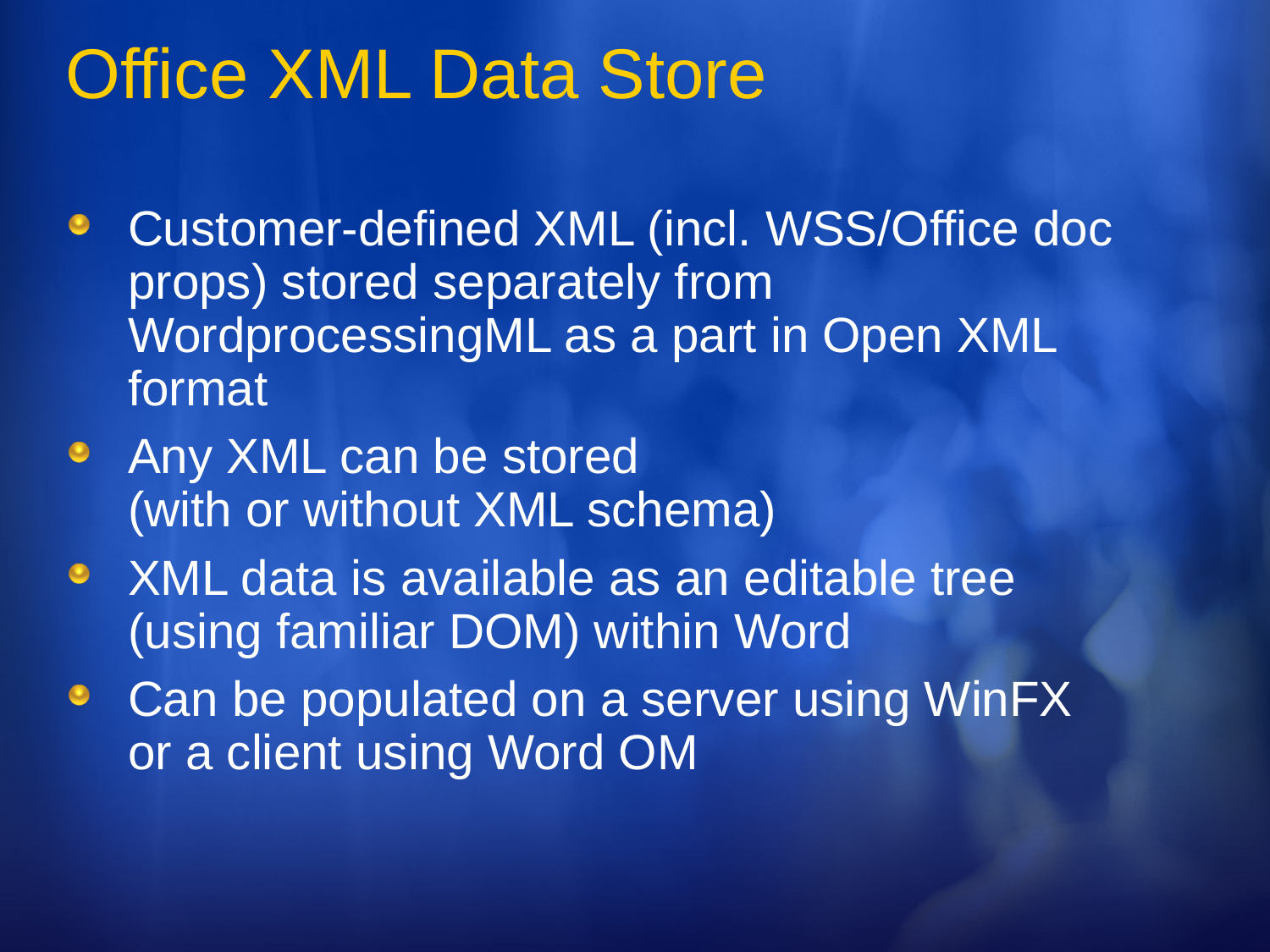

# Office XML Data Store
Customer-defined XML (incl. WSS/Office doc props) stored separately from WordprocessingML as a part in Open XML format
Any XML can be stored
(with or without XML schema)
XML data is available as an editable tree
(using familiar DOM) within Word
Can be populated on a server using WinFX
or a client using Word OM